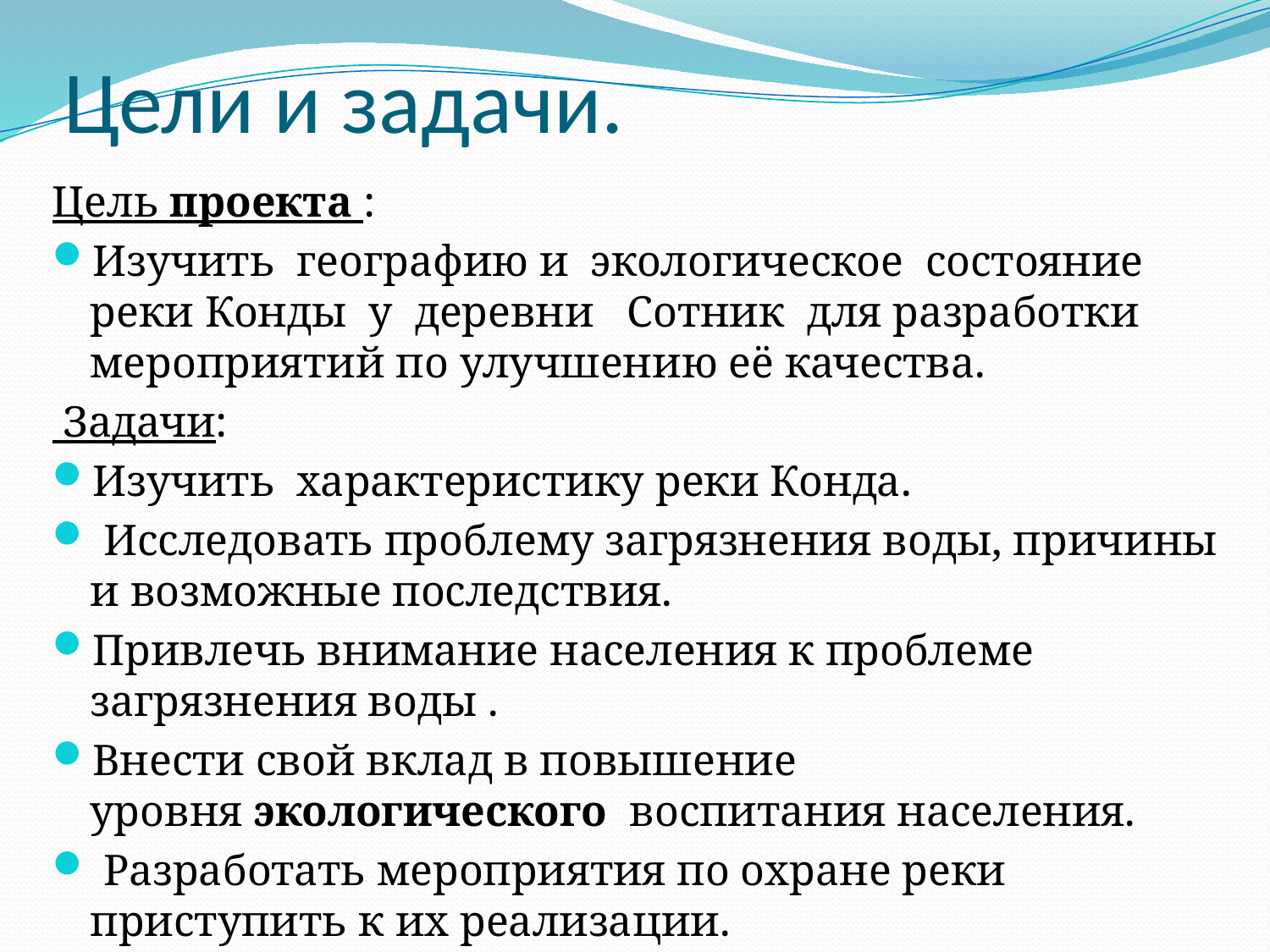

# Цели и задачи.
Цель проекта :
Изучить  географию и  экологическое  состояние   реки Конды  у  деревни   Сотник  для разработки мероприятий по улучшению её качества.
 Задачи:
Изучить  характеристику реки Конда.
 Исследовать проблему загрязнения воды, причины и возможные последствия.
Привлечь внимание населения к проблеме загрязнения воды .
Внести свой вклад в повышение уровня экологического  воспитания населения.
 Разработать мероприятия по охране реки приступить к их реализации.
.